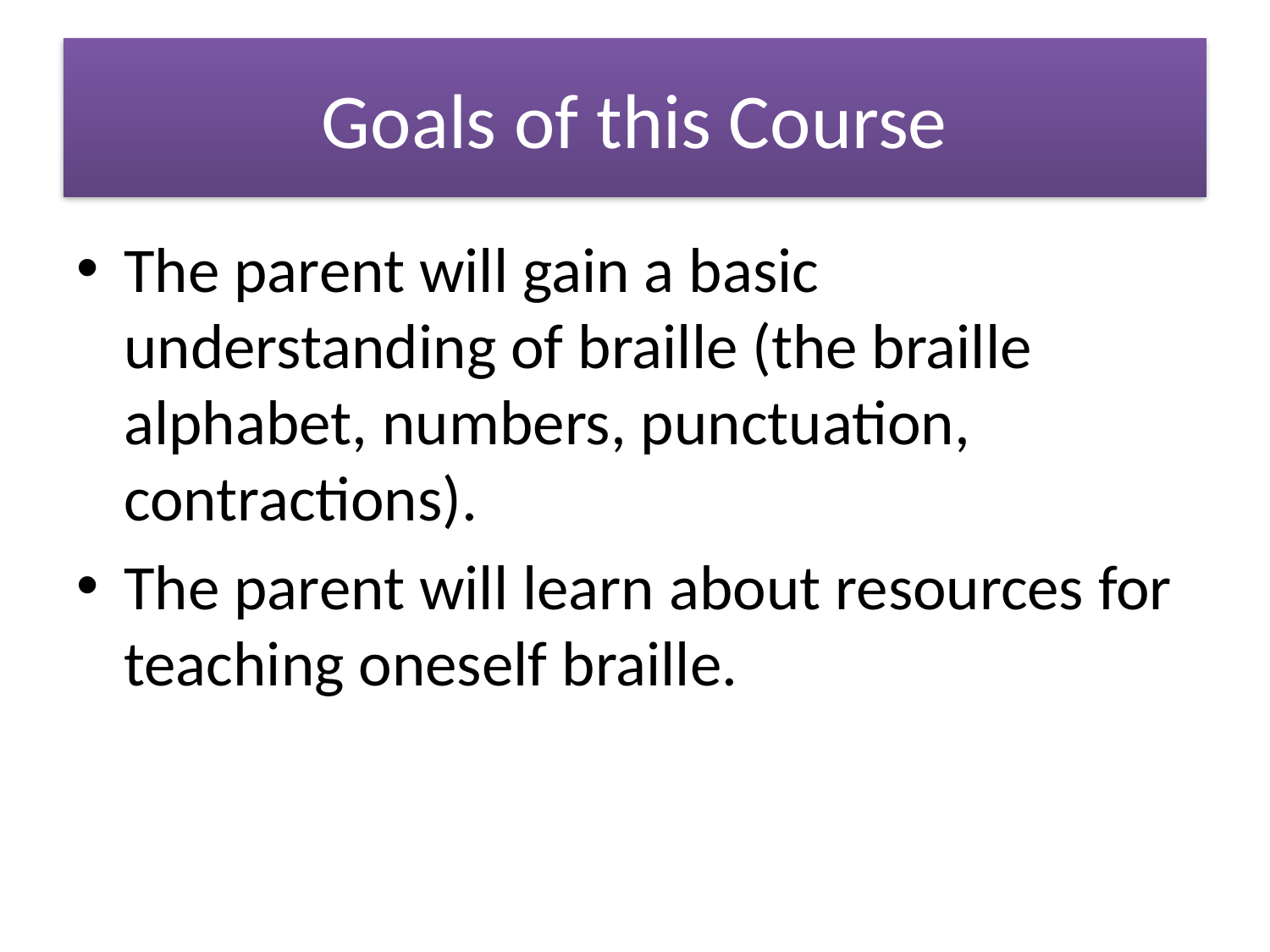

# Goals of this Course
The parent will gain a basic understanding of braille (the braille alphabet, numbers, punctuation, contractions).
The parent will learn about resources for teaching oneself braille.